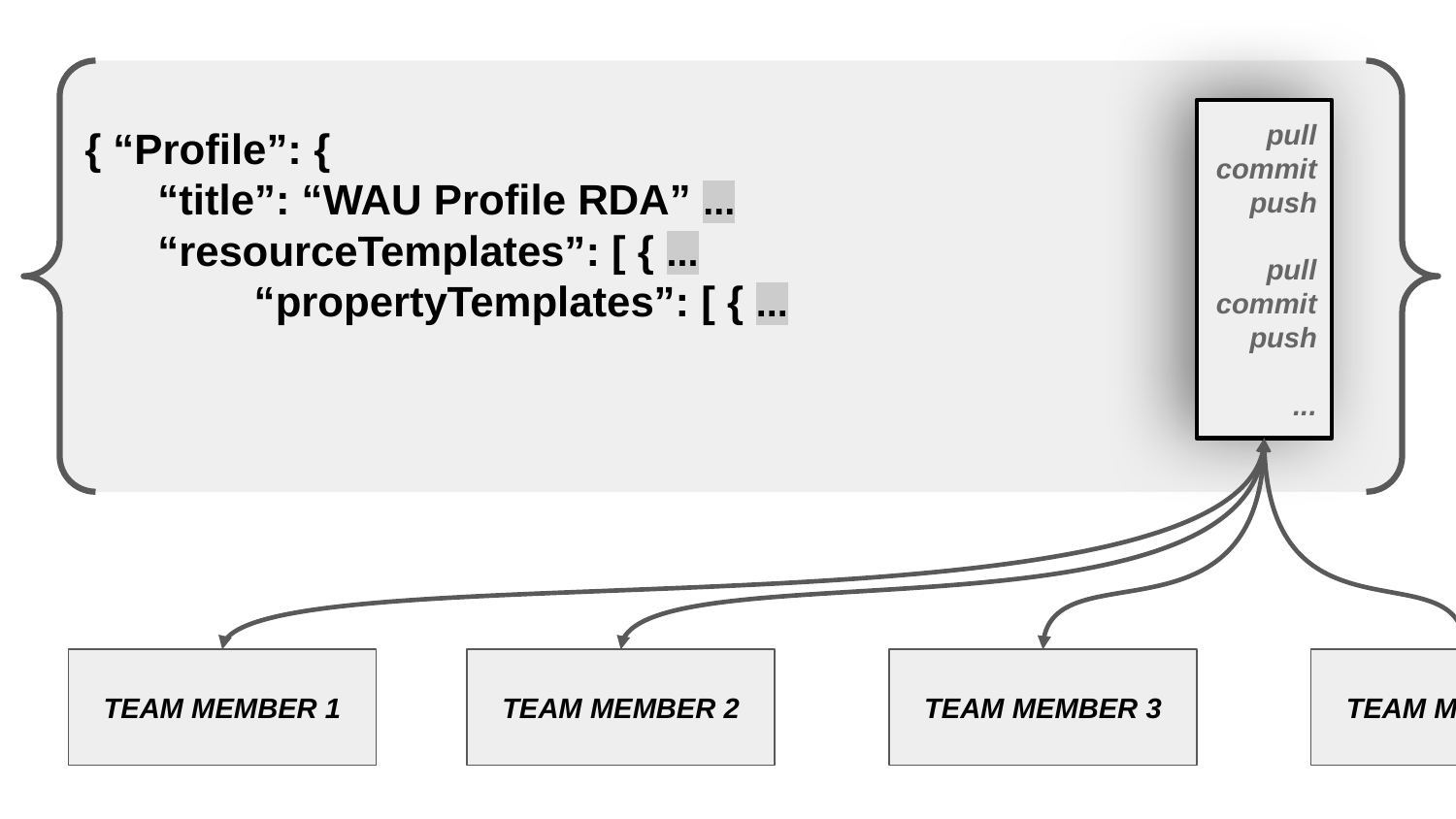

{ “Profile”: {
“title”: “WAU Profile RDA” ...
“resourceTemplates”: [ { ...
  “propertyTemplates”: [ { ...

pull
commit
push

pull
commit
push

...
TEAM MEMBER 1
TEAM MEMBER 2
TEAM MEMBER 3
TEAM MEMBER 4